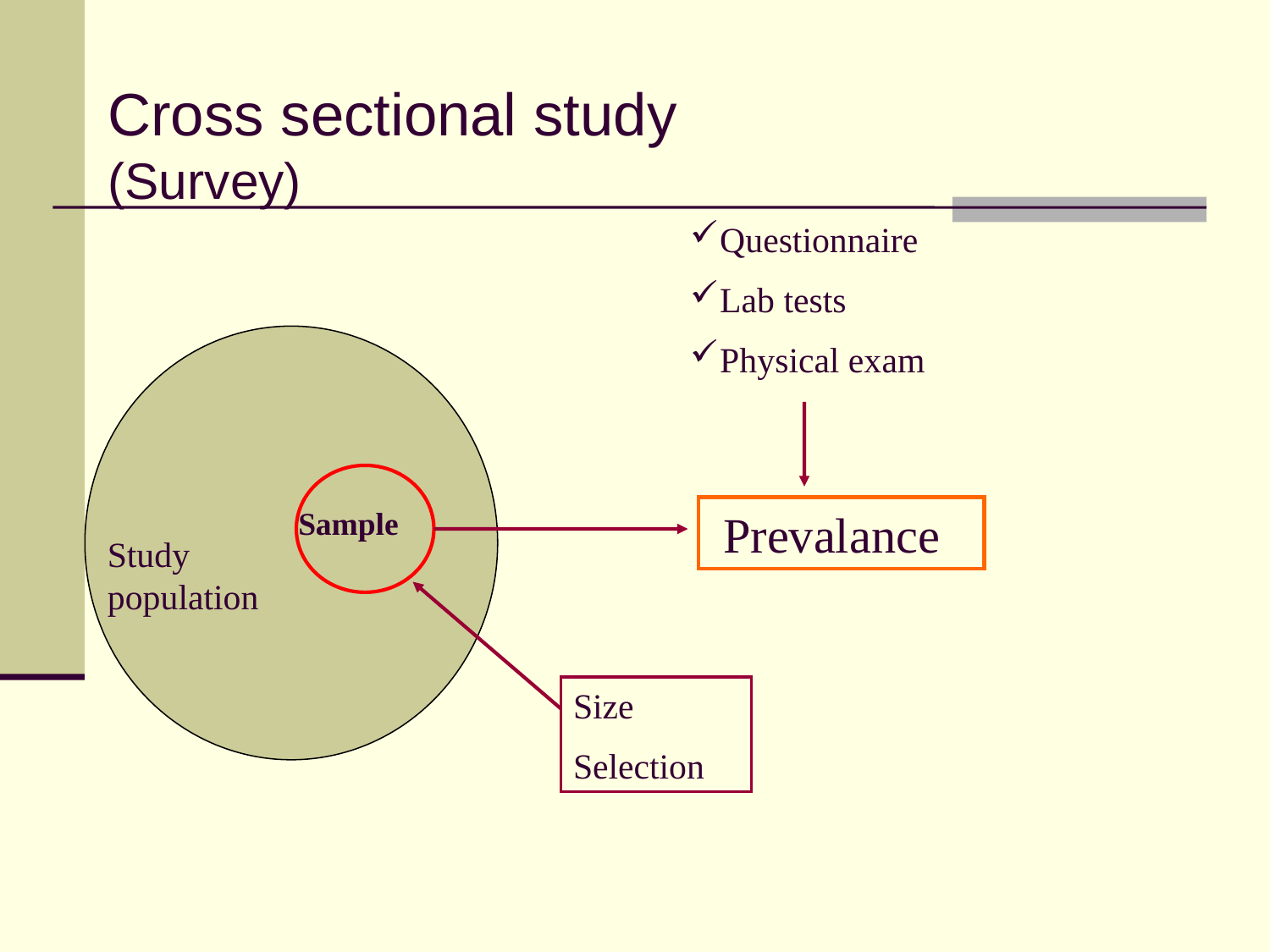

Cross sectional study
(Survey)
Questionnaire
Lab tests
Physical exam

Sample
 Prevalance
Study population

Size
Selection